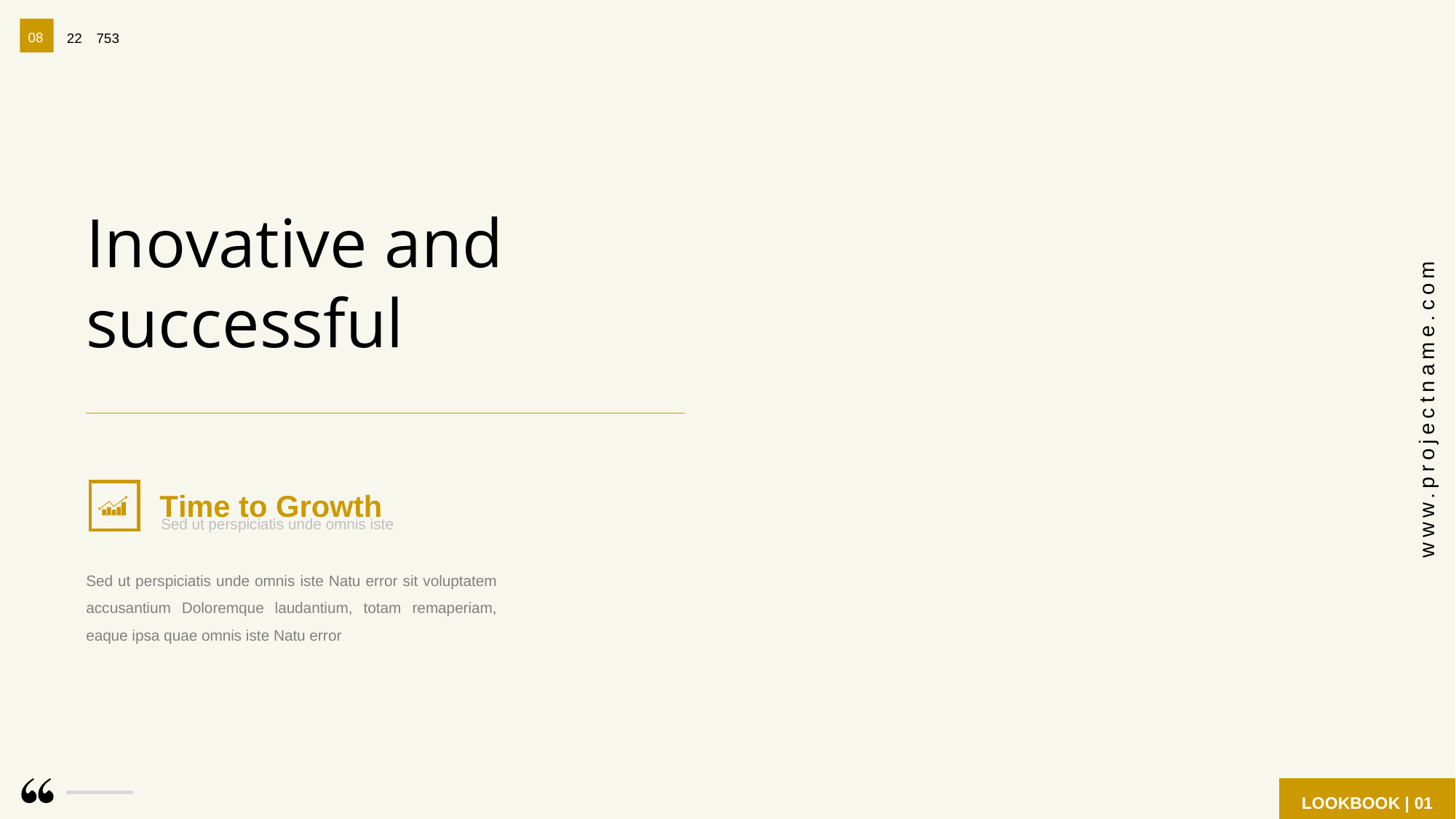

08
22
753
www.projectname.com

LOOKBOOK | 01

Inovative and successful
Time to Growth

Sed ut perspiciatis unde omnis iste
Sed ut perspiciatis unde omnis iste Natu error sit voluptatem accusantium Doloremque laudantium, totam remaperiam, eaque ipsa quae omnis iste Natu error